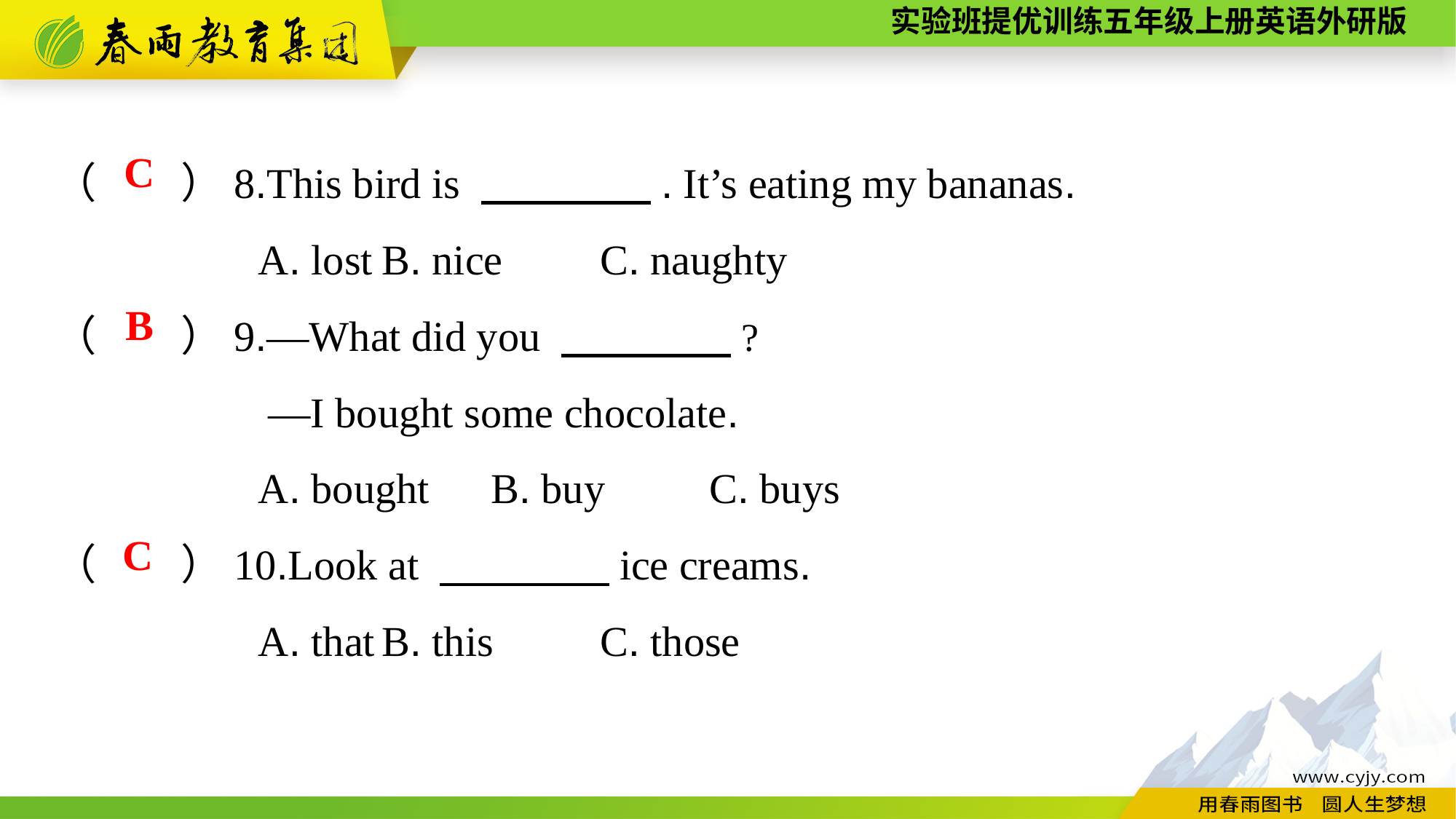

（　　）8.This bird is 　　　　. It’s eating my bananas.
A. lost	B. nice	C. naughty
（　　）9.—What did you 　　　　?
—I bought some chocolate.
A. bought	B. buy	C. buys
（　　）10.Look at 　　　　ice creams.
A. that	B. this	C. those
C
B
C